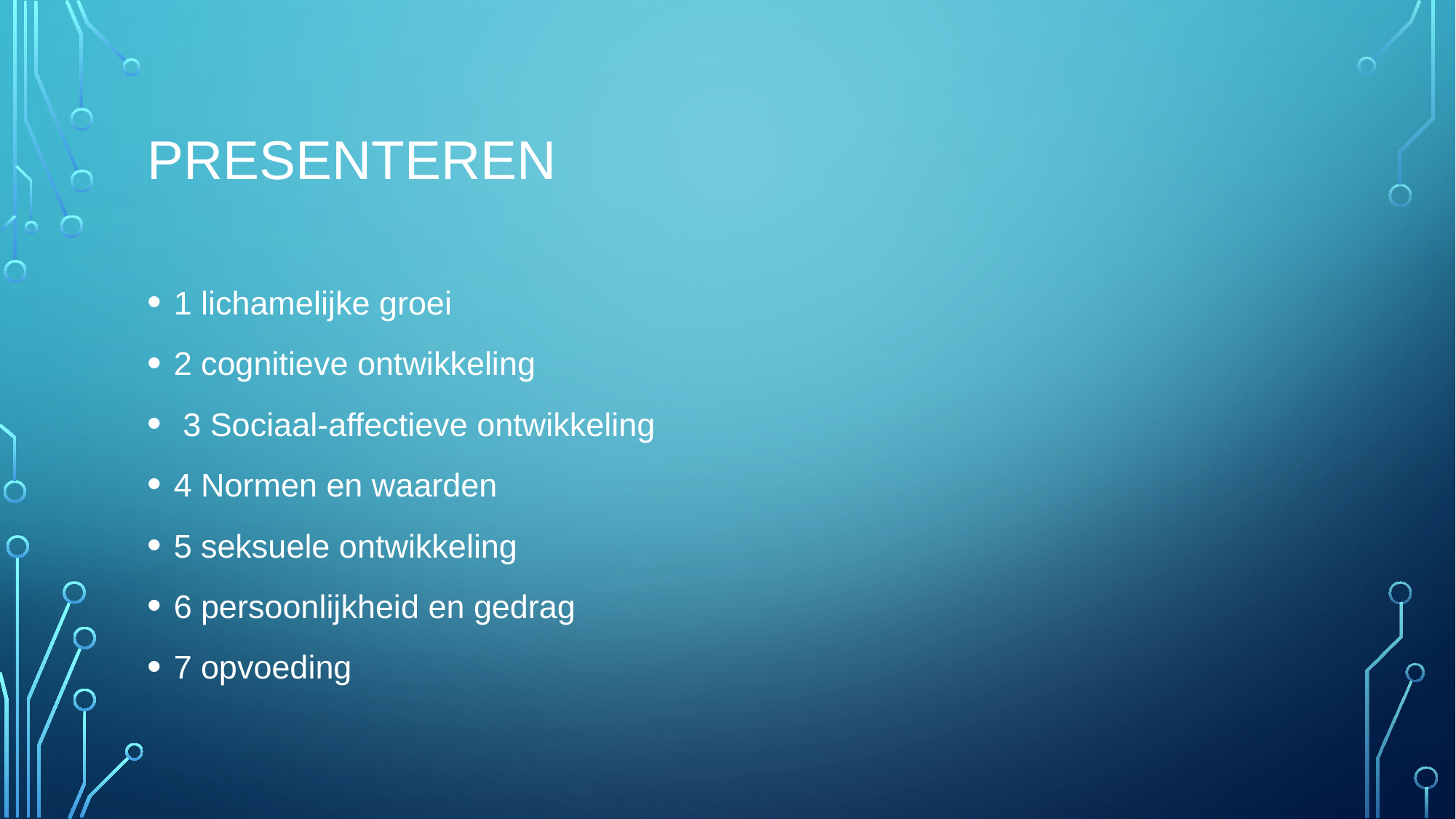

# Presenteren
1 lichamelijke groei
2 cognitieve ontwikkeling
 3 Sociaal-affectieve ontwikkeling
4 Normen en waarden
5 seksuele ontwikkeling
6 persoonlijkheid en gedrag
7 opvoeding